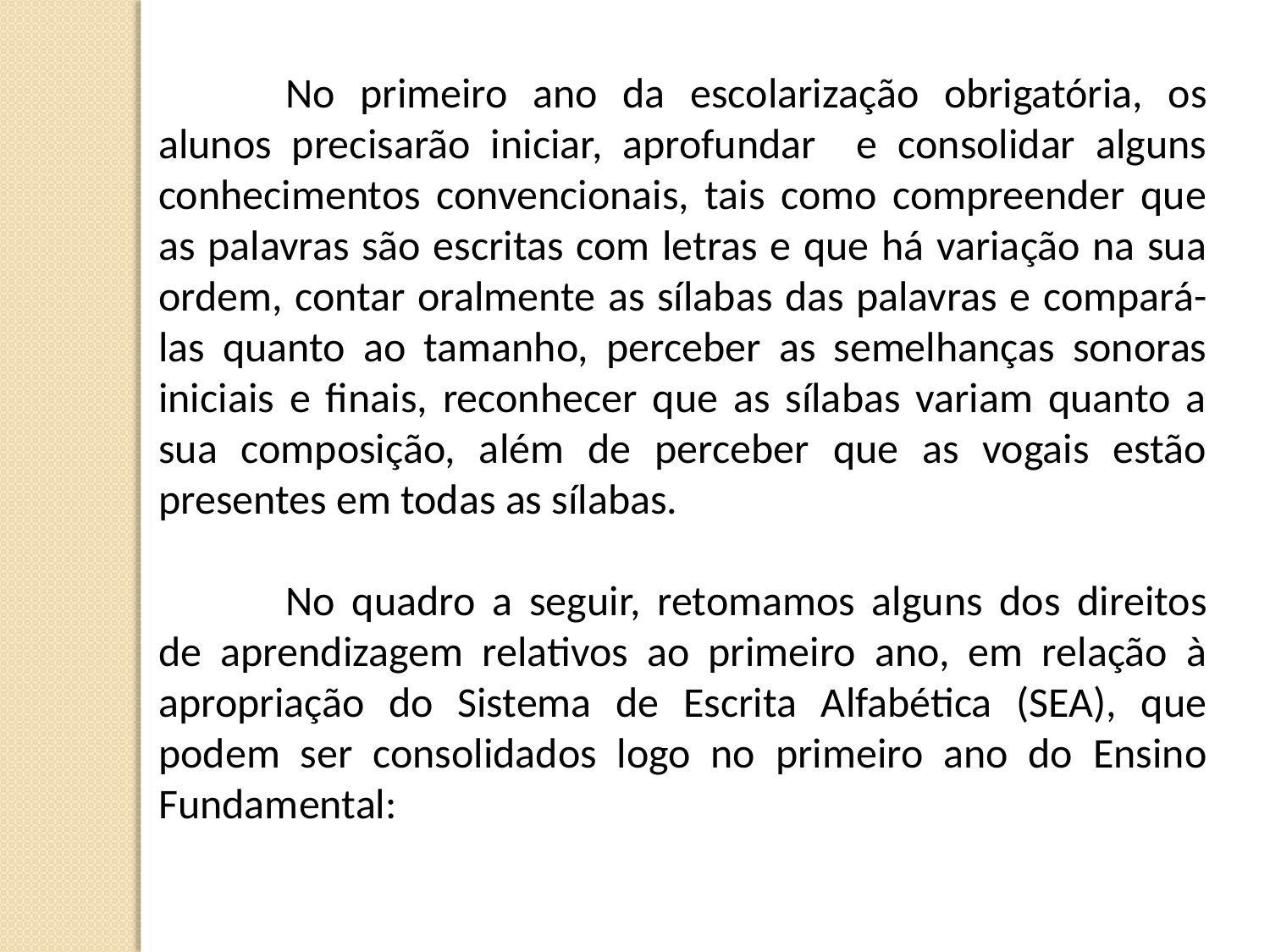

No primeiro ano da escolarização obrigatória, os alunos precisarão iniciar, aprofundar  e consolidar alguns conhecimentos convencionais, tais como compreender que as palavras são escritas com letras e que há variação na sua ordem, contar oralmente as sílabas das palavras e compará-las quanto ao tamanho, perceber as semelhanças sonoras iniciais e finais, reconhecer que as sílabas variam quanto a sua composição, além de perceber que as vogais estão presentes em todas as sílabas.

	No quadro a seguir, retomamos alguns dos direitos de aprendizagem relativos ao primeiro ano, em relação à apropriação do Sistema de Escrita Alfabética (SEA), que podem ser consolidados logo no primeiro ano do Ensino Fundamental: